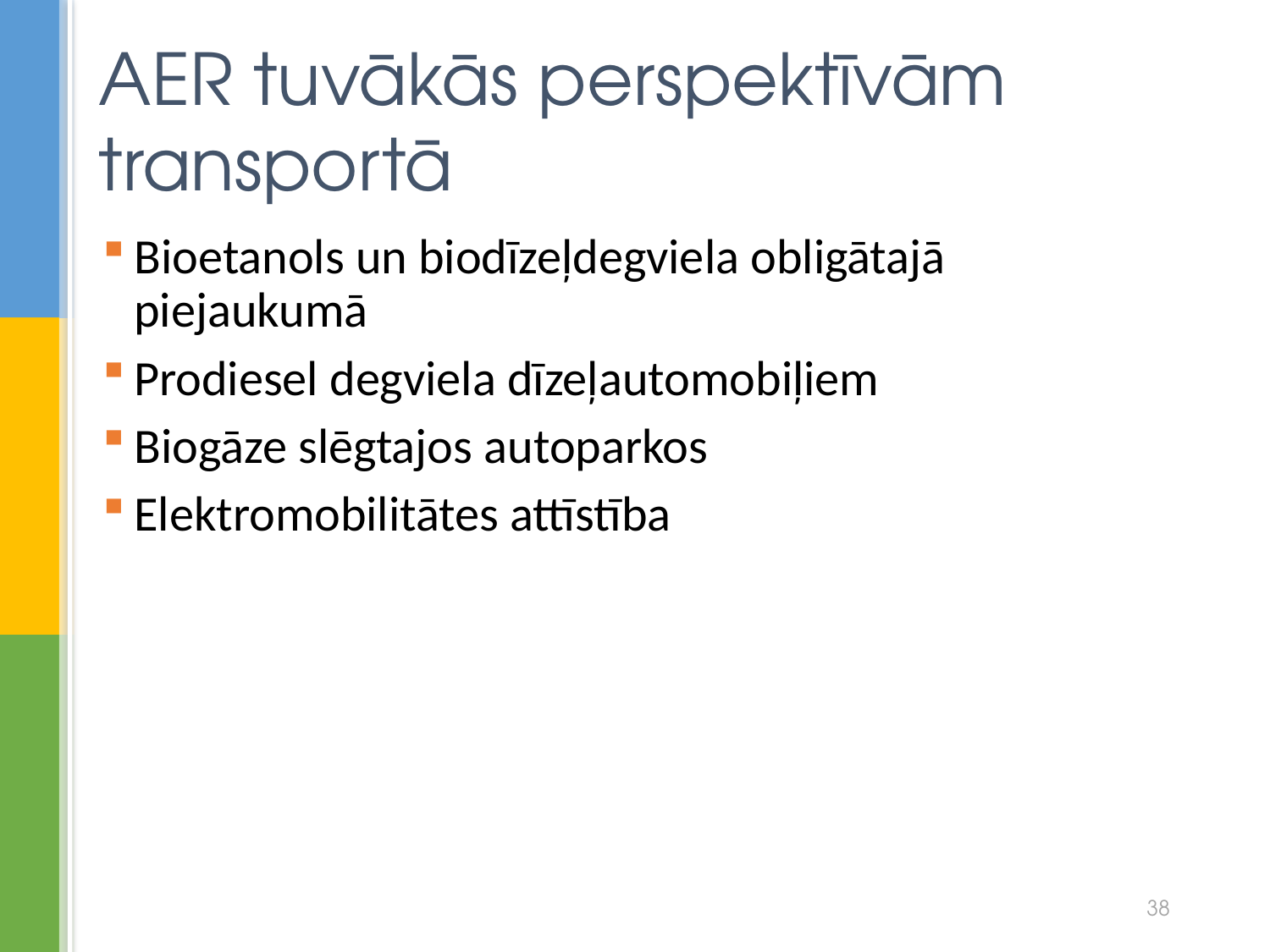

# AER tuvākās perspektīvām transportā
Bioetanols un biodīzeļdegviela obligātajā piejaukumā
Prodiesel degviela dīzeļautomobiļiem
Biogāze slēgtajos autoparkos
Elektromobilitātes attīstība

38